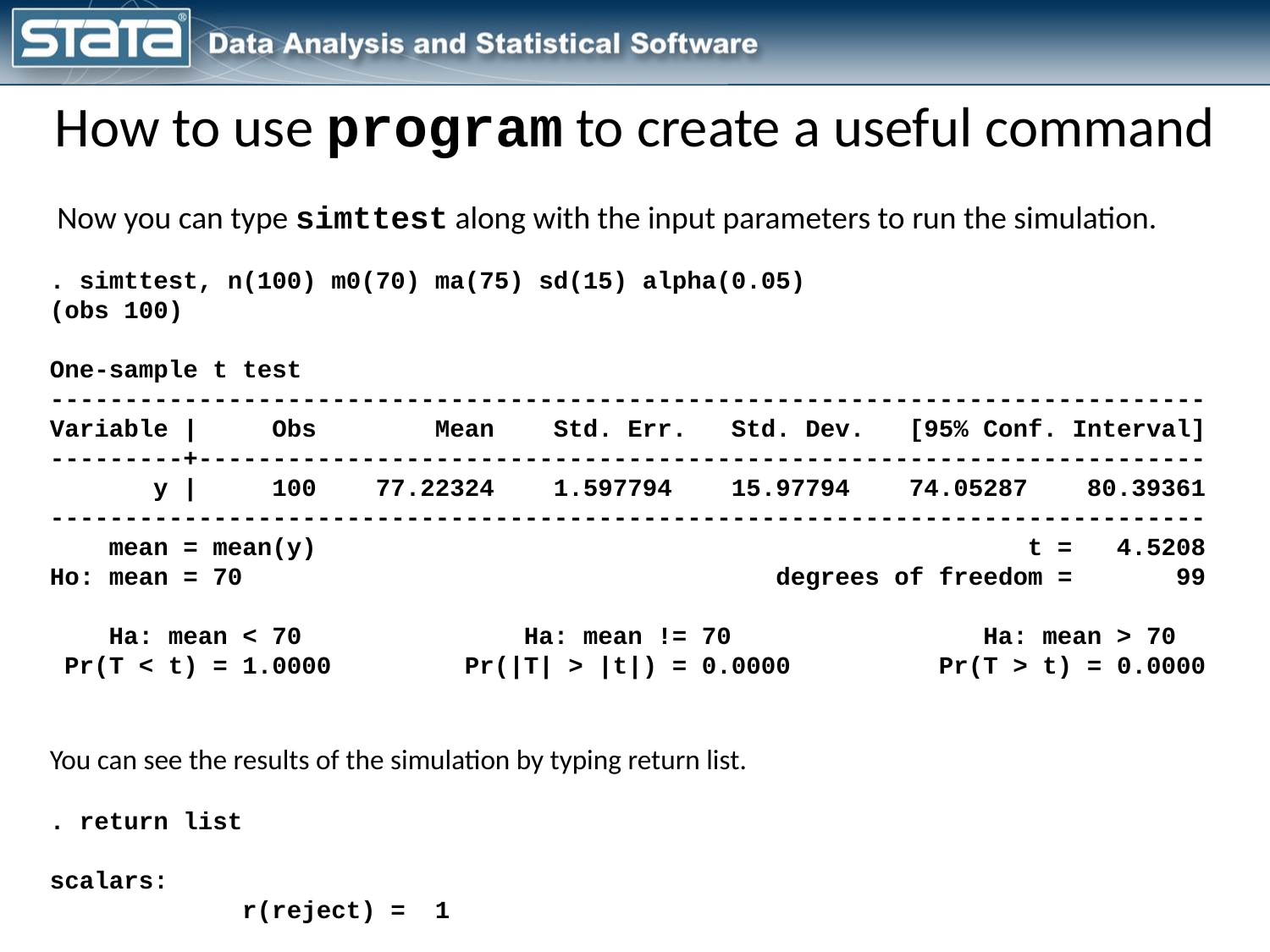

How to use program to create a useful command
 Now you can type simttest along with the input parameters to run the simulation.

. simttest, n(100) m0(70) ma(75) sd(15) alpha(0.05)
(obs 100)

One-sample t test
------------------------------------------------------------------------------
Variable |     Obs        Mean    Std. Err.   Std. Dev.   [95% Conf. Interval]
---------+--------------------------------------------------------------------
       y |     100    77.22324    1.597794    15.97794    74.05287    80.39361
------------------------------------------------------------------------------
    mean = mean(y)                                                t =   4.5208
Ho: mean = 70                                    degrees of freedom =       99

    Ha: mean < 70               Ha: mean != 70                 Ha: mean > 70
 Pr(T < t) = 1.0000         Pr(|T| > |t|) = 0.0000          Pr(T > t) = 0.0000

You can see the results of the simulation by typing return list.

. return list

scalars:
             r(reject) =  1